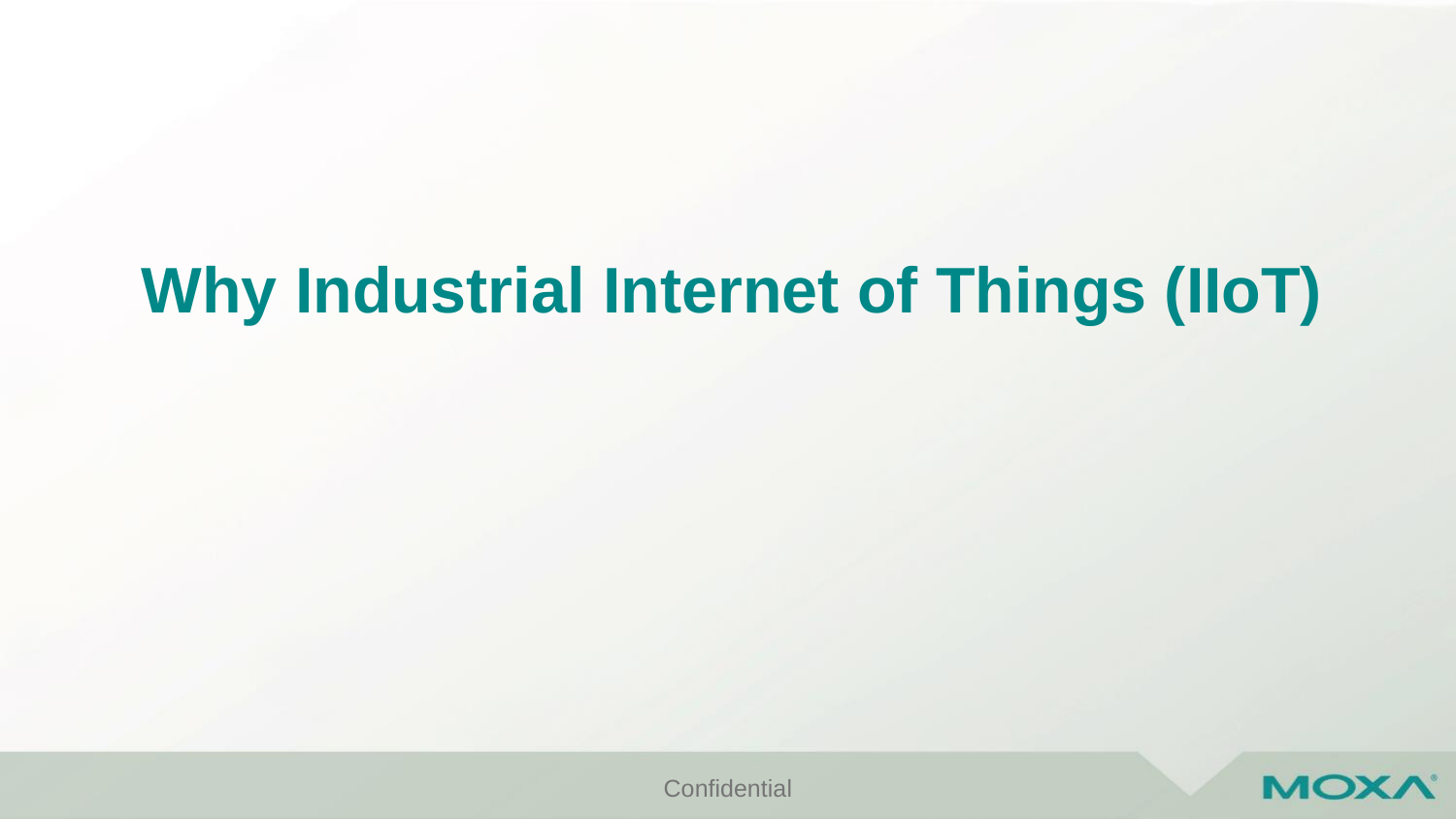

# Why Industrial Internet of Things (IIoT)